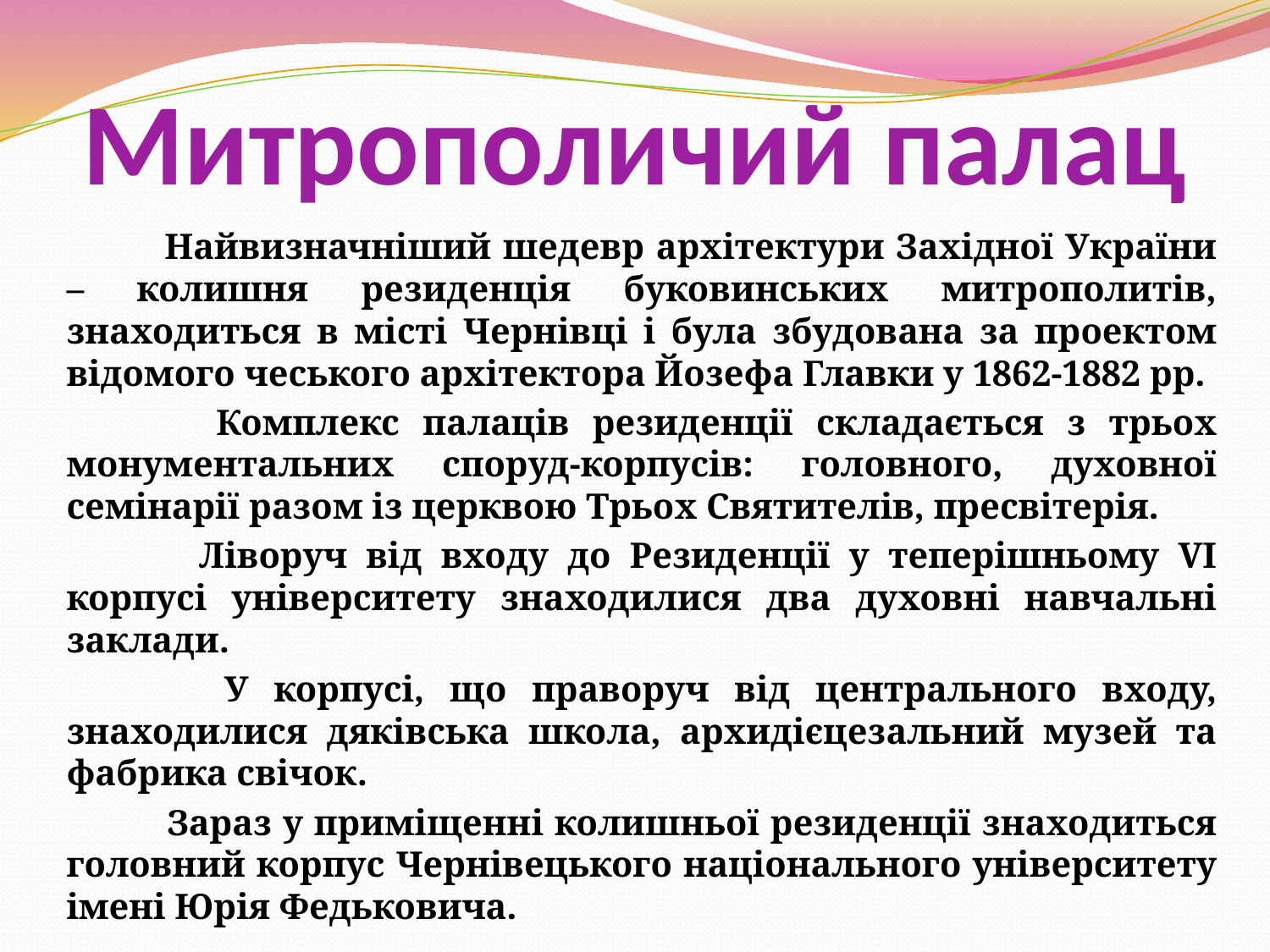

# Митрополичий палац
    Найвизначніший шедевр архітектури Західної України – колишня резиденція буковинських митрополитів, знаходиться в місті Чернівці і була збудована за проектом відомого чеського архітектора Йозефа Главки у 1862-1882 рр.
    Комплекс палаців резиденції складається з трьох монументальних споруд-корпусів: головного, духовної семінарії разом із церквою Трьох Святителів, пресвітерія.
    Ліворуч від входу до Резиденції у теперішньому VI корпусі університету знаходилися два духовні навчальні заклади.
    У корпусі, що праворуч від центрального входу, знаходилися дяківська школа, архидієцезальний музей та фабрика свічок.
    Зараз у приміщенні колишньої резиденції знаходиться головний корпус Чернівецького національного університету імені Юрія Федьковича.